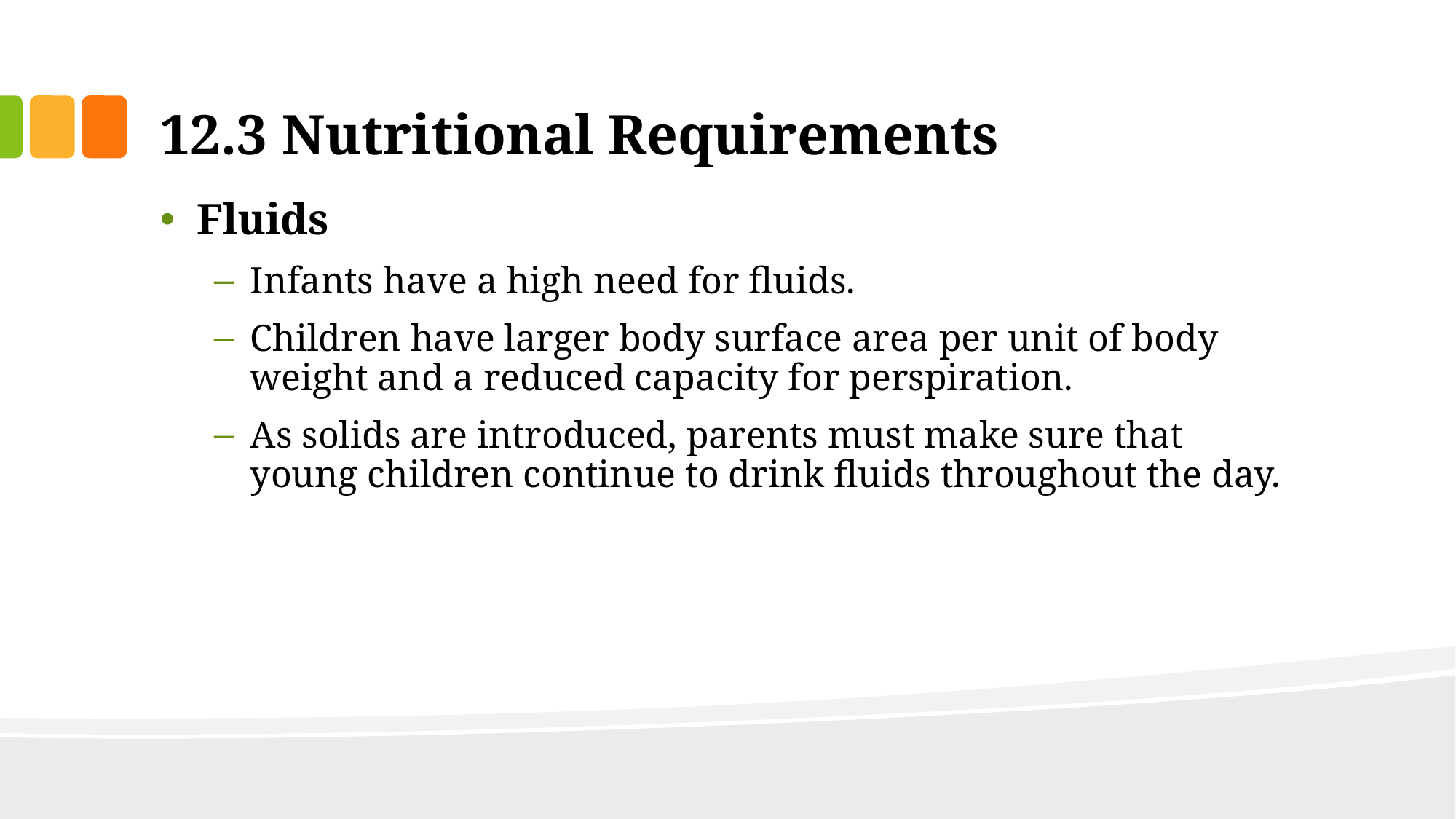

# 12.3 Nutritional Requirements
Fluids
Infants have a high need for fluids.
Children have larger body surface area per unit of body weight and a reduced capacity for perspiration.
As solids are introduced, parents must make sure that young children continue to drink fluids throughout the day.